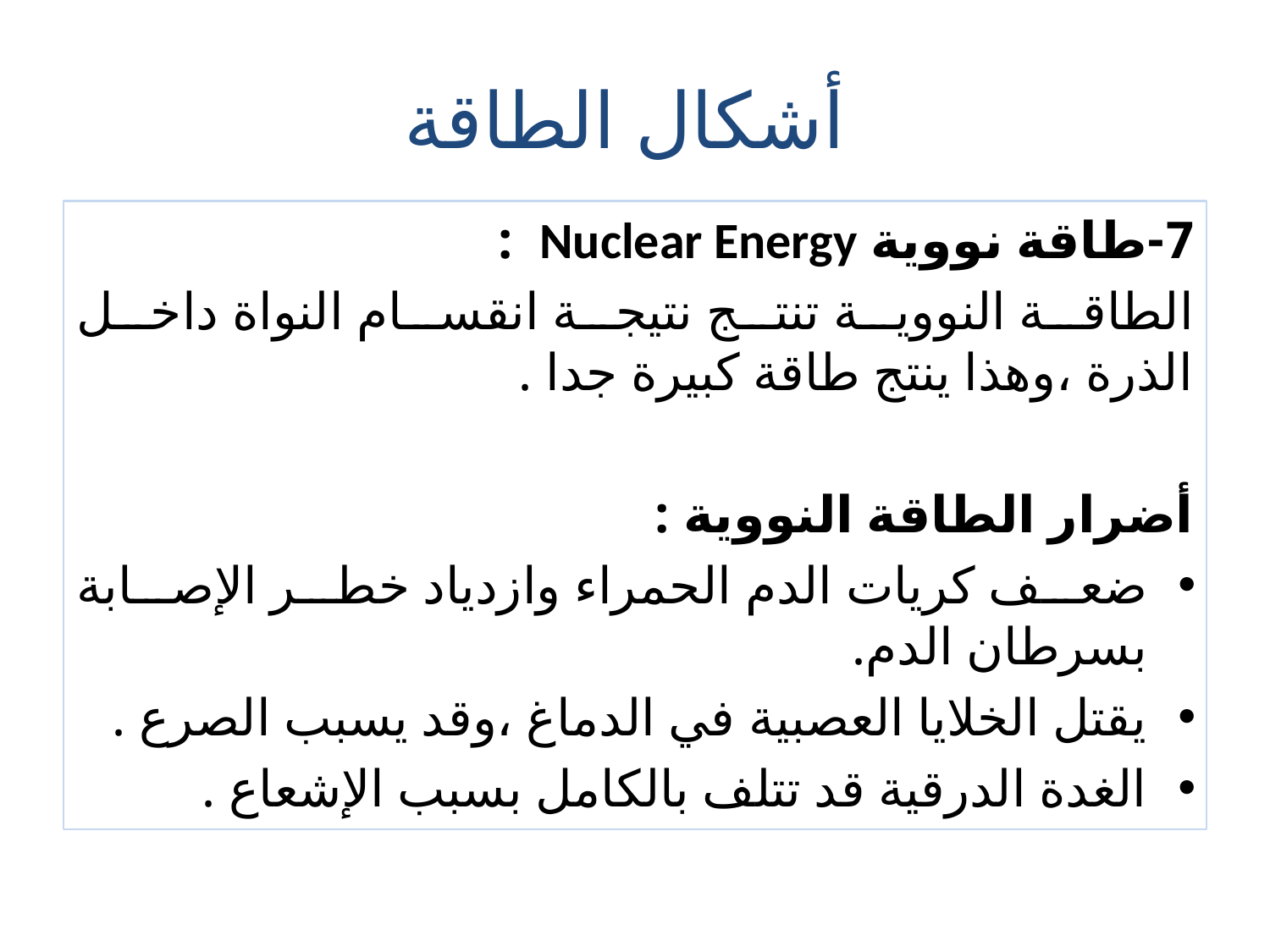

# أشكال الطاقة
7-طاقة نووية Nuclear Energy  :
الطاقة النووية تنتج نتيجة انقسام النواة داخل الذرة ،وهذا ينتج طاقة كبيرة جدا .

أضرار الطاقة النووية :
ضعف كريات الدم الحمراء وازدياد خطر الإصابة بسرطان الدم.
يقتل الخلايا العصبية في الدماغ ،وقد يسبب الصرع .
الغدة الدرقية قد تتلف بالكامل بسبب الإشعاع .